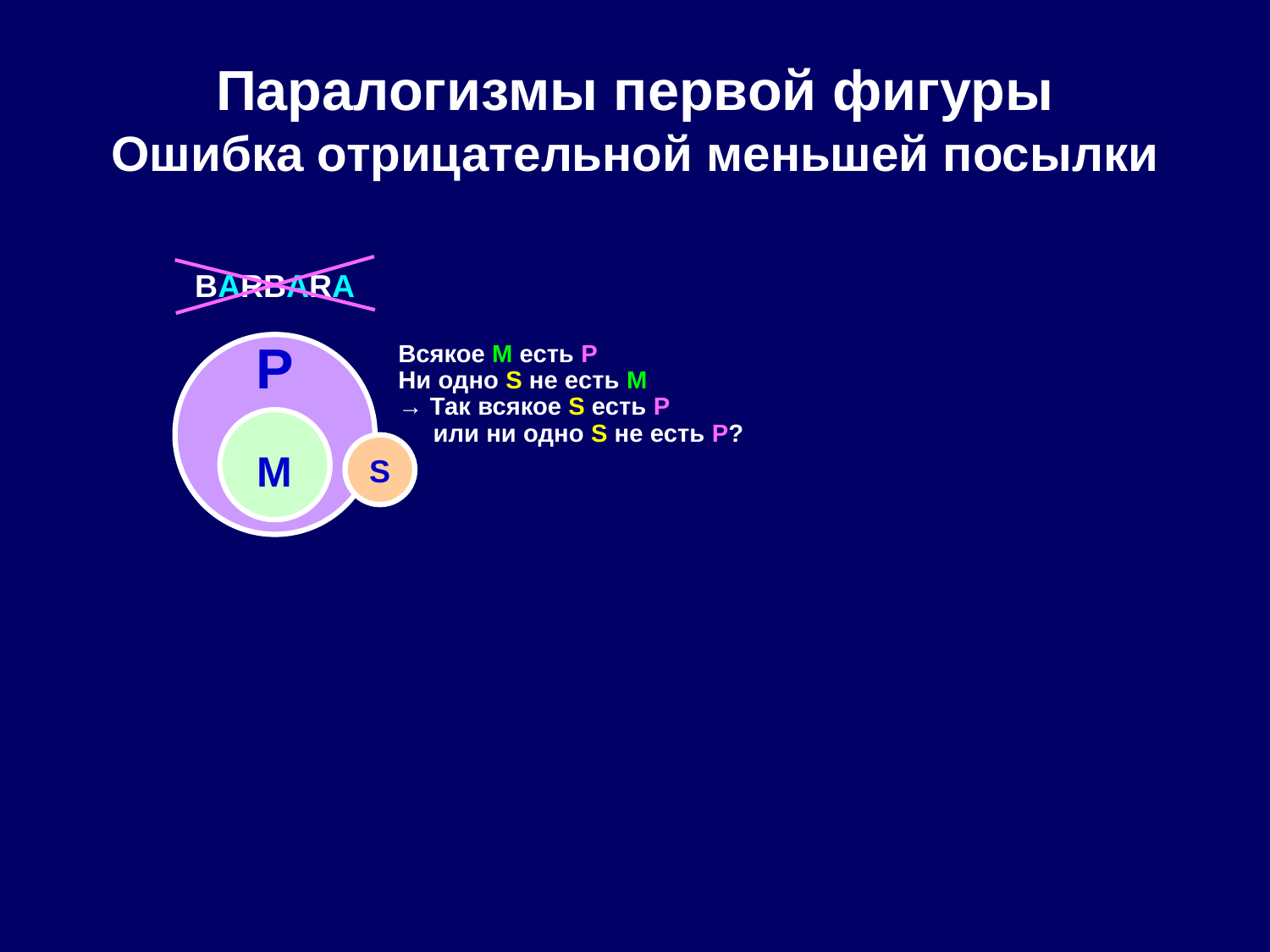

# Паралогизмы первой фигуры Ошибка отрицательной меньшей посылки
BARBARA
P
Всякое M есть P
Ни одно S не есть M
→ Так всякое S есть P
     или ни одно S не есть P?
M
S